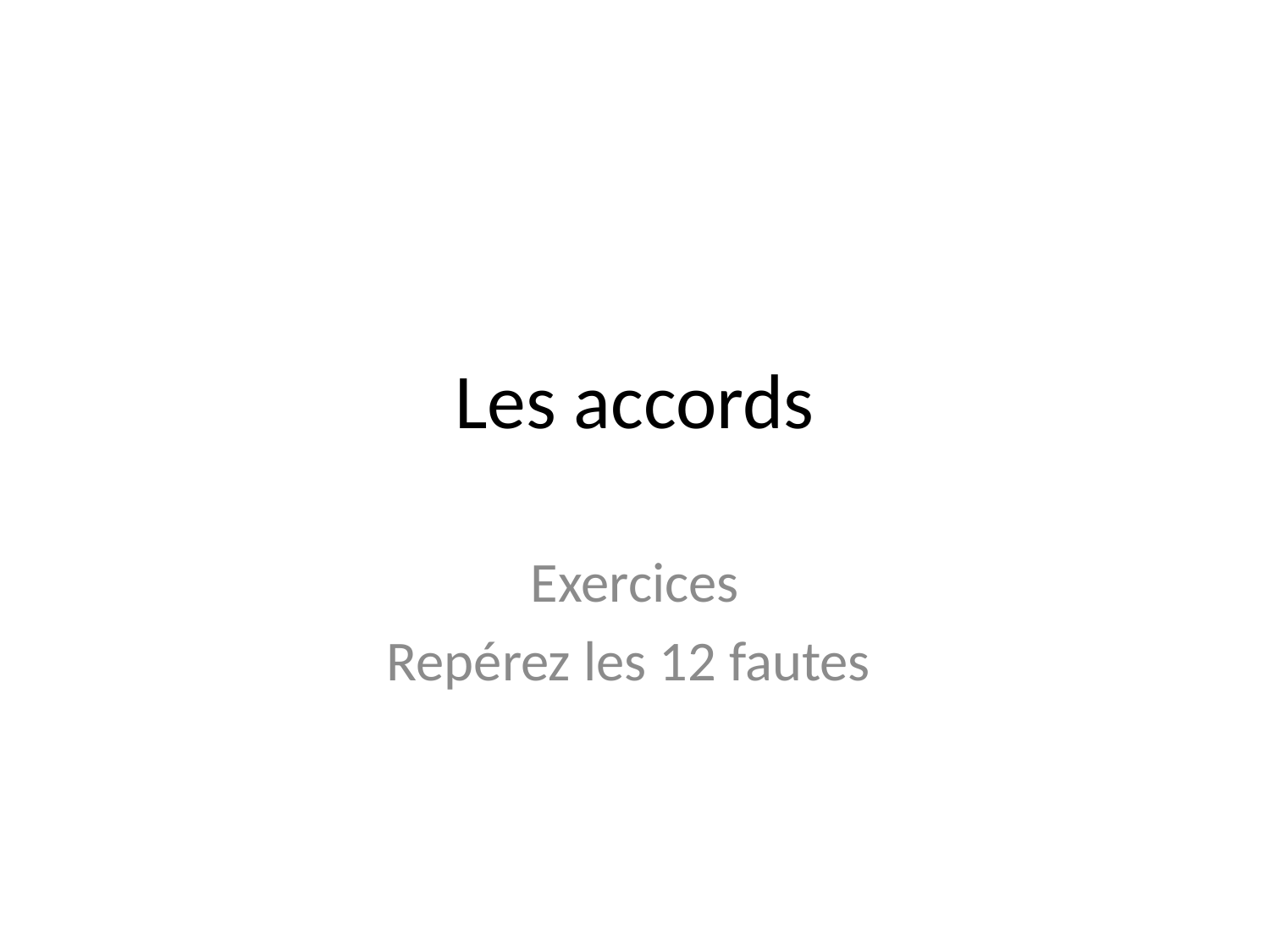

# Les accords
Exercices
Repérez les 12 fautes